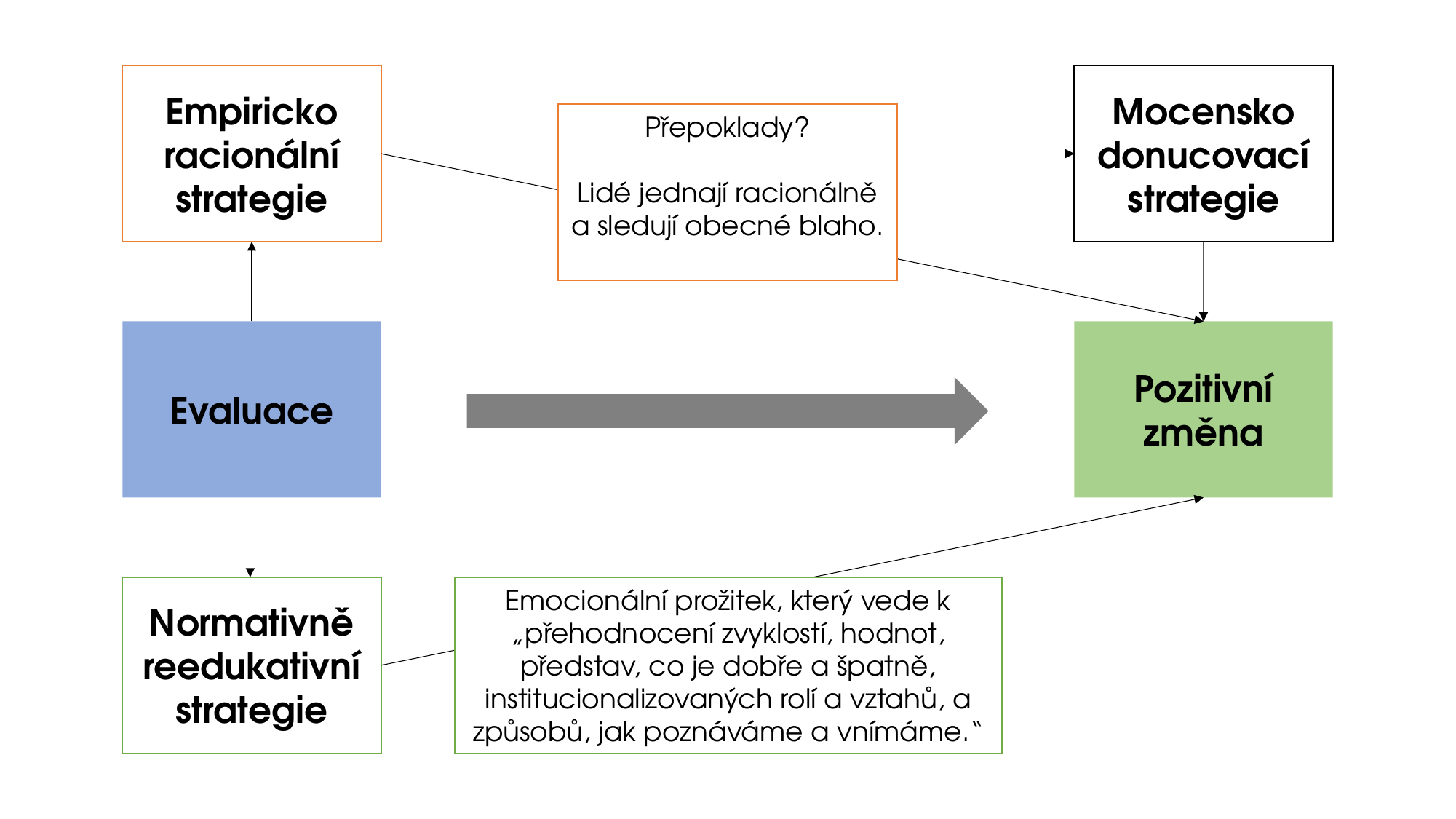

Mocensko donucovací strategie
Empiricko racionální strategie
Přepoklady?

Lidé jednají racionálně a sledují obecné blaho.

Pozitivní změna
Evaluace

Normativně reedukativní strategie
Emocionální prožitek, který vede k „přehodnocení zvyklostí, hodnot, představ, co je dobře a špatně, institucionalizovaných rolí a vztahů, a způsobů, jak poznáváme a vnímáme.“